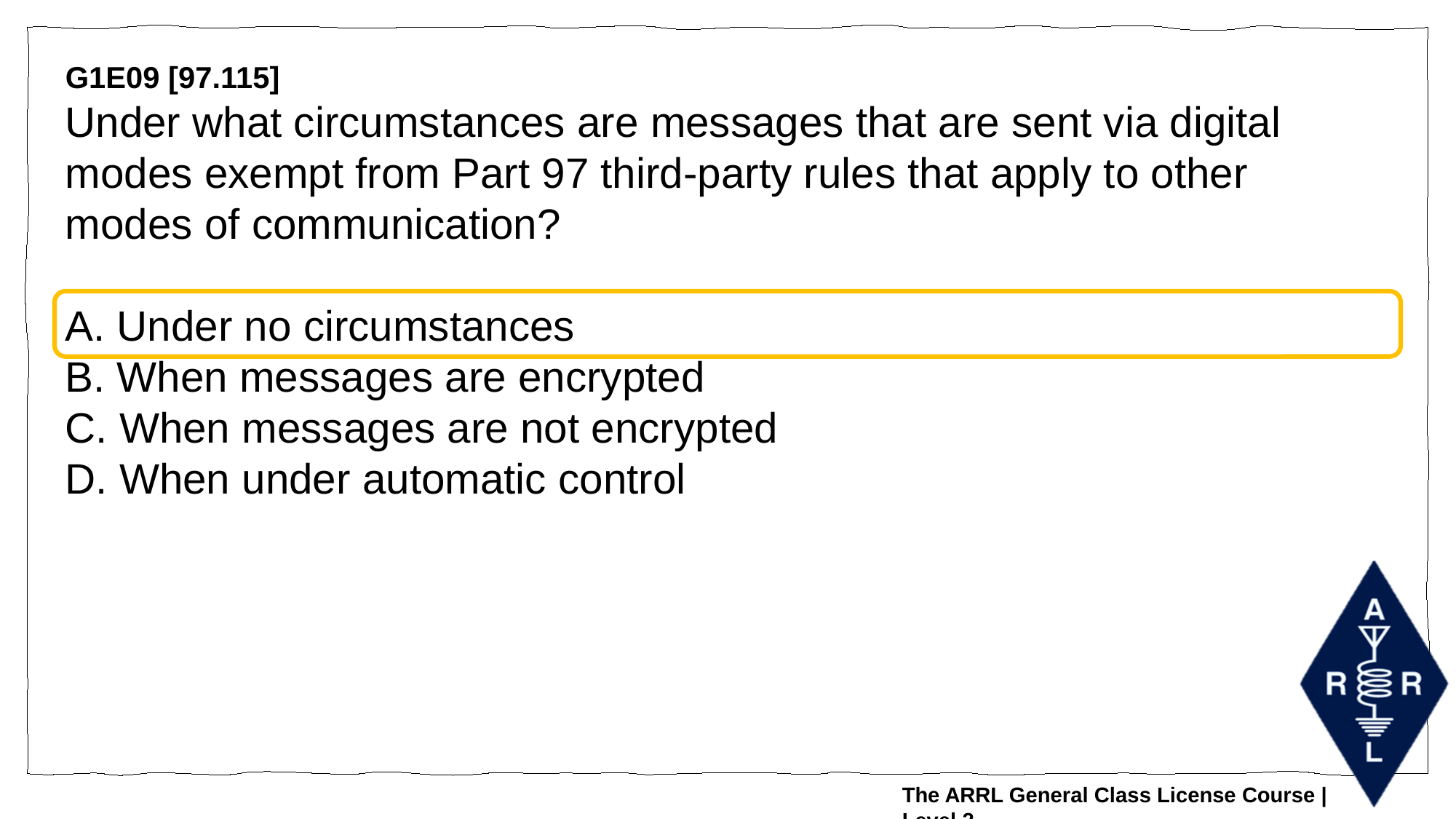

G1E09 [97.115]
Under what circumstances are messages that are sent via digital modes exempt from Part 97 third-party rules that apply to other modes of communication?

A. Under no circumstances
B. When messages are encrypted
C. When messages are not encrypted
D. When under automatic control